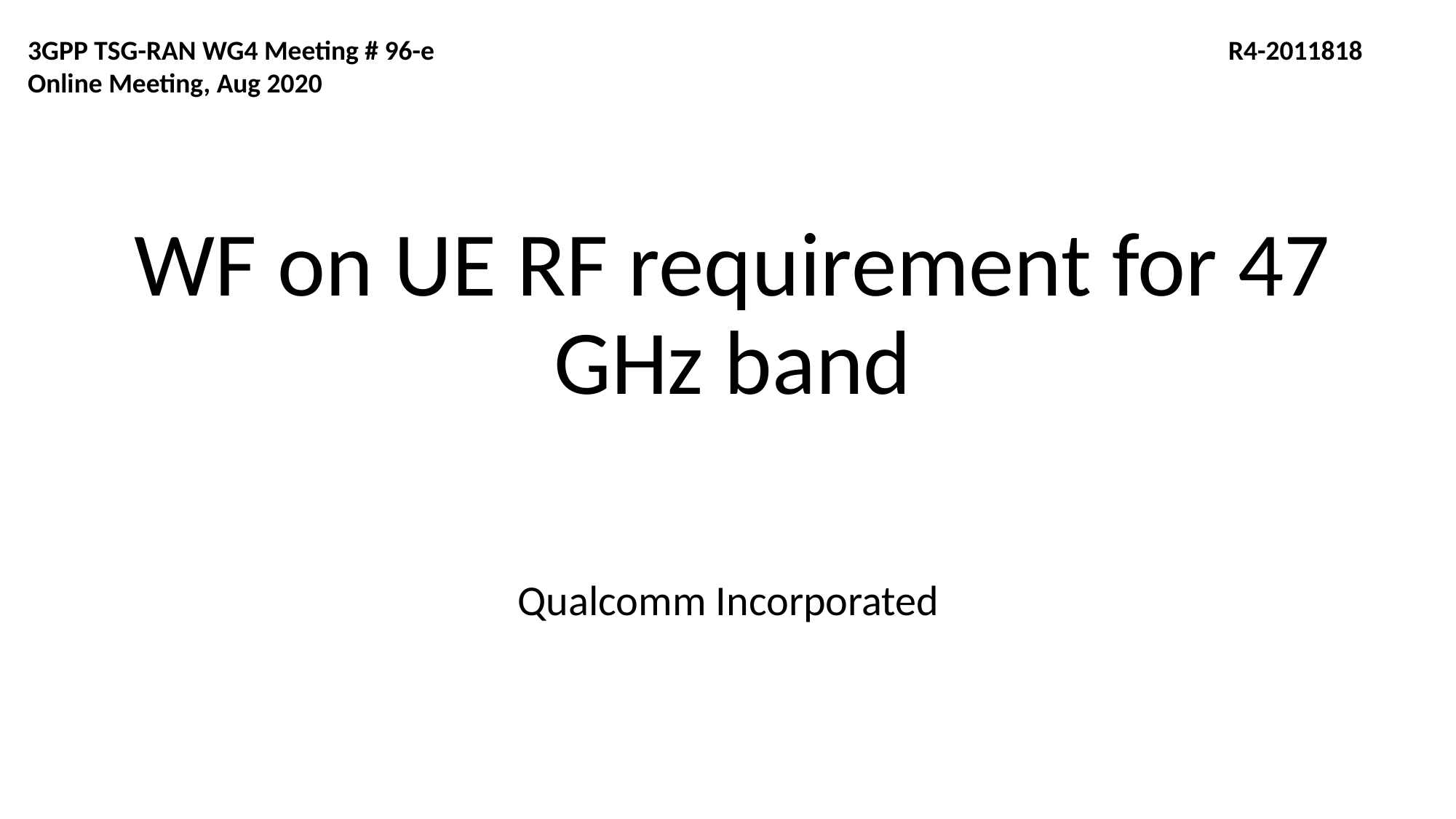

3GPP TSG-RAN WG4 Meeting # 96-e 								R4-2011818
Online Meeting, Aug 2020
# WF on UE RF requirement for 47 GHz band
Qualcomm Incorporated